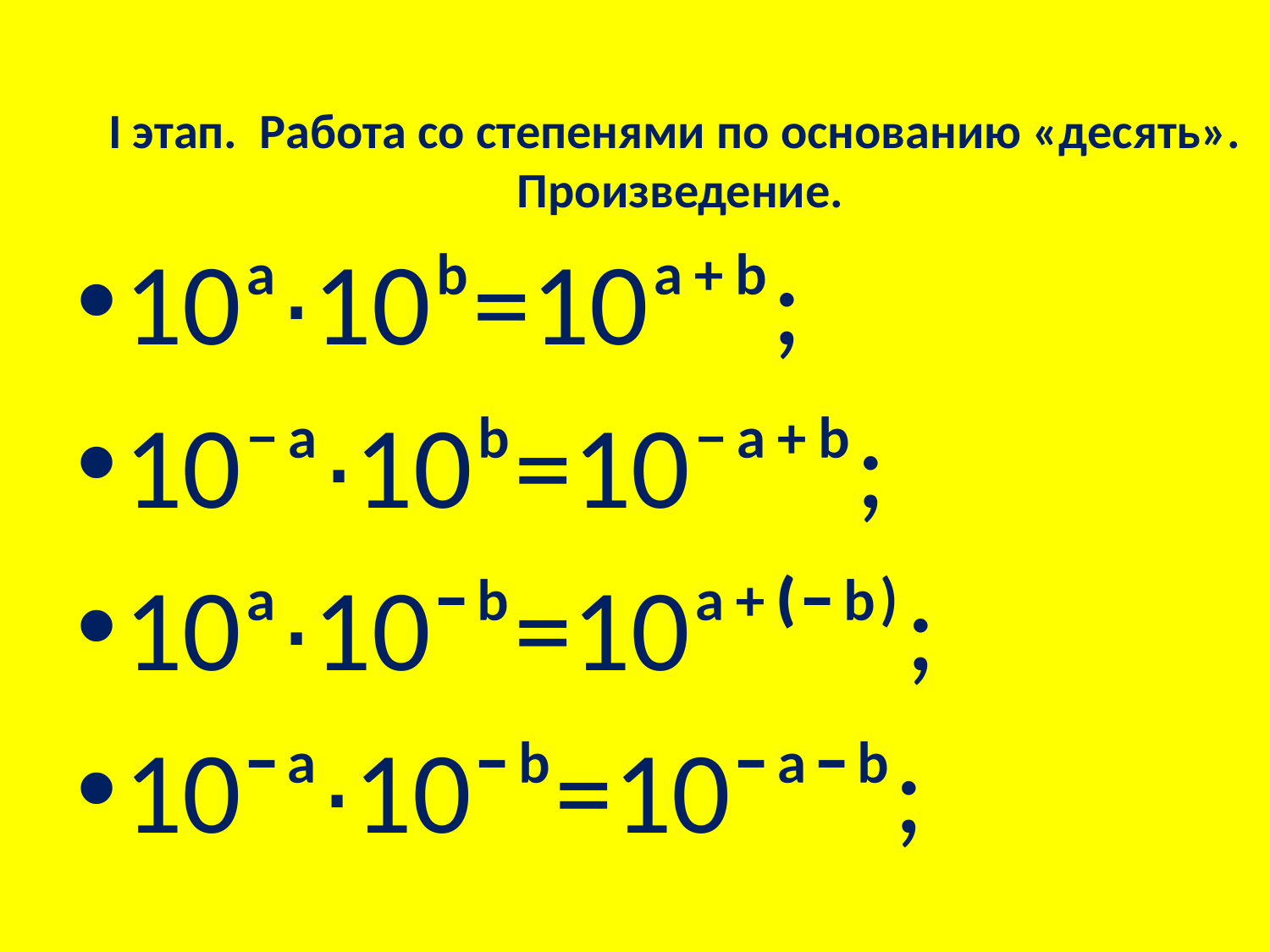

# I этап.  Работа со степенями по основанию «десять». Произведение.
10ᵃ∙10ᵇ=10ᵃ⁺ᵇ;
10⁻ᵃ∙10ᵇ=10⁻ᵃ⁺ᵇ;
10ᵃ∙10⁻ᵇ=10ᵃ⁺⁽⁻ᵇ⁾;
10⁻ᵃ∙10⁻ᵇ=10⁻ᵃ⁻ᵇ;